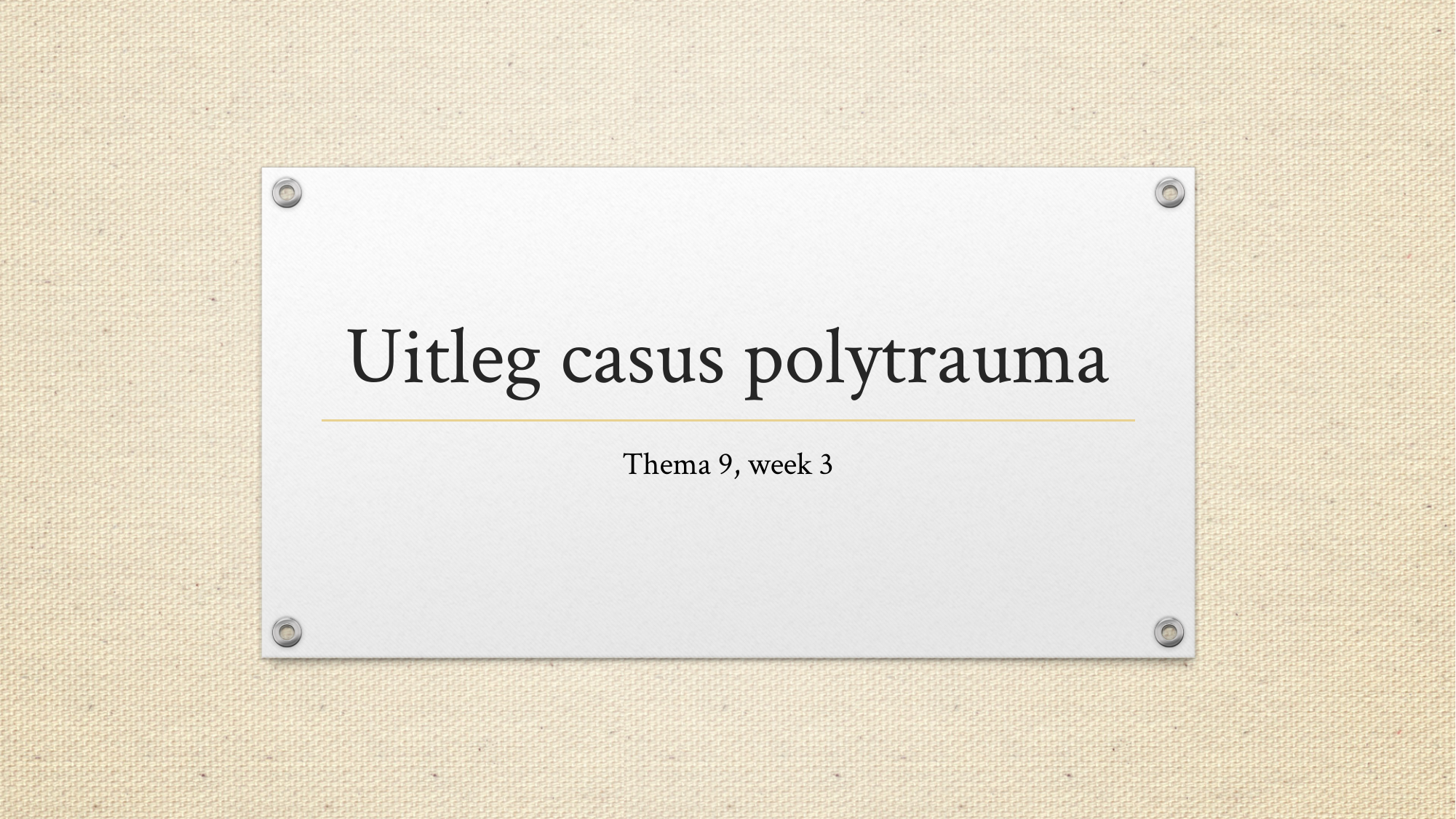

# Uitleg casus polytrauma
Thema 9, week 3